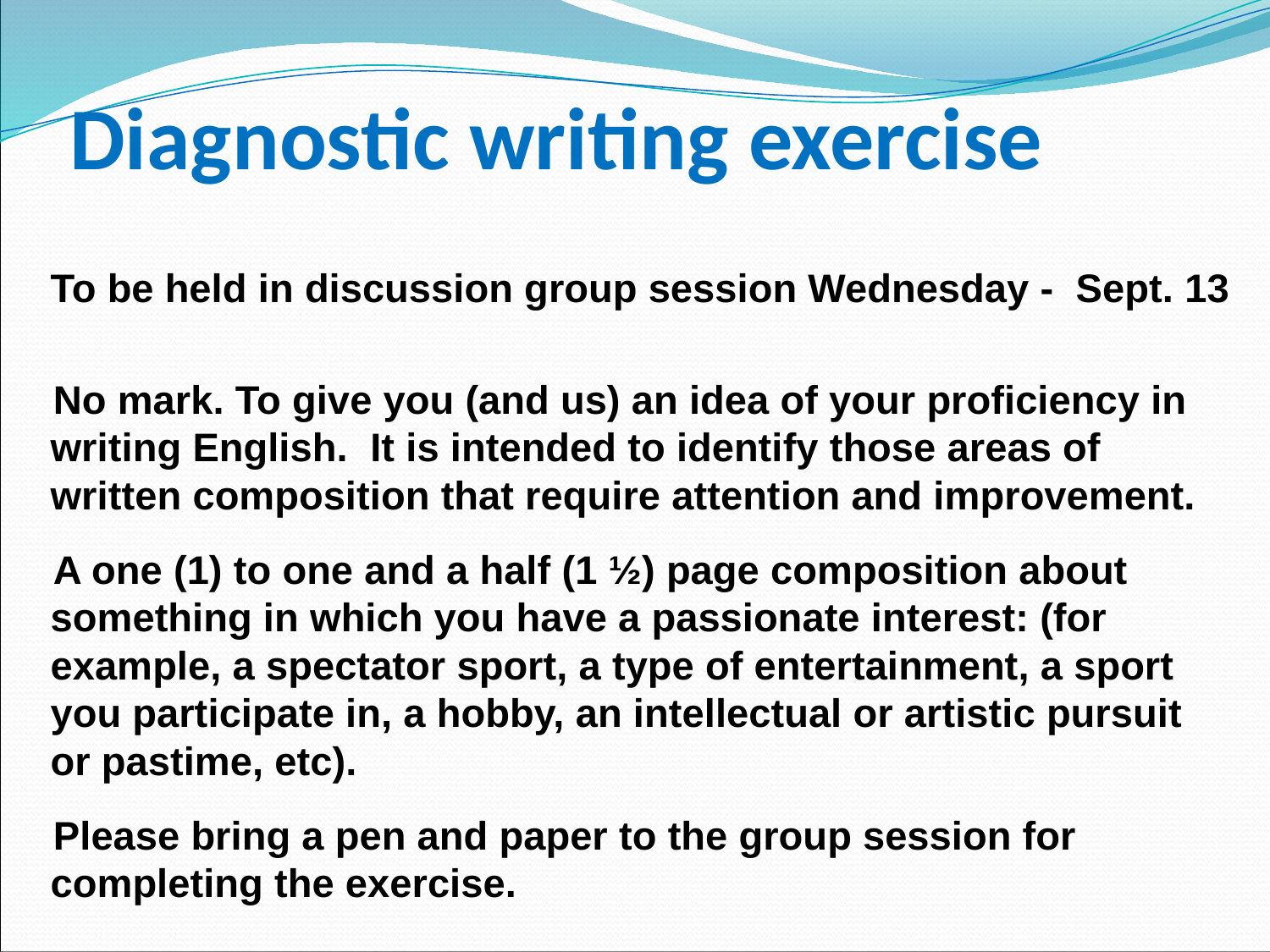

# Diagnostic writing exercise
To be held in discussion group session Wednesday -  Sept. 13

No mark. To give you (and us) an idea of your proficiency in writing English.  It is intended to identify those areas of written composition that require attention and improvement.
A one (1) to one and a half (1 ½) page composition about something in which you have a passionate interest: (for example, a spectator sport, a type of entertainment, a sport you participate in, a hobby, an intellectual or artistic pursuit or pastime, etc).
Please bring a pen and paper to the group session for completing the exercise.